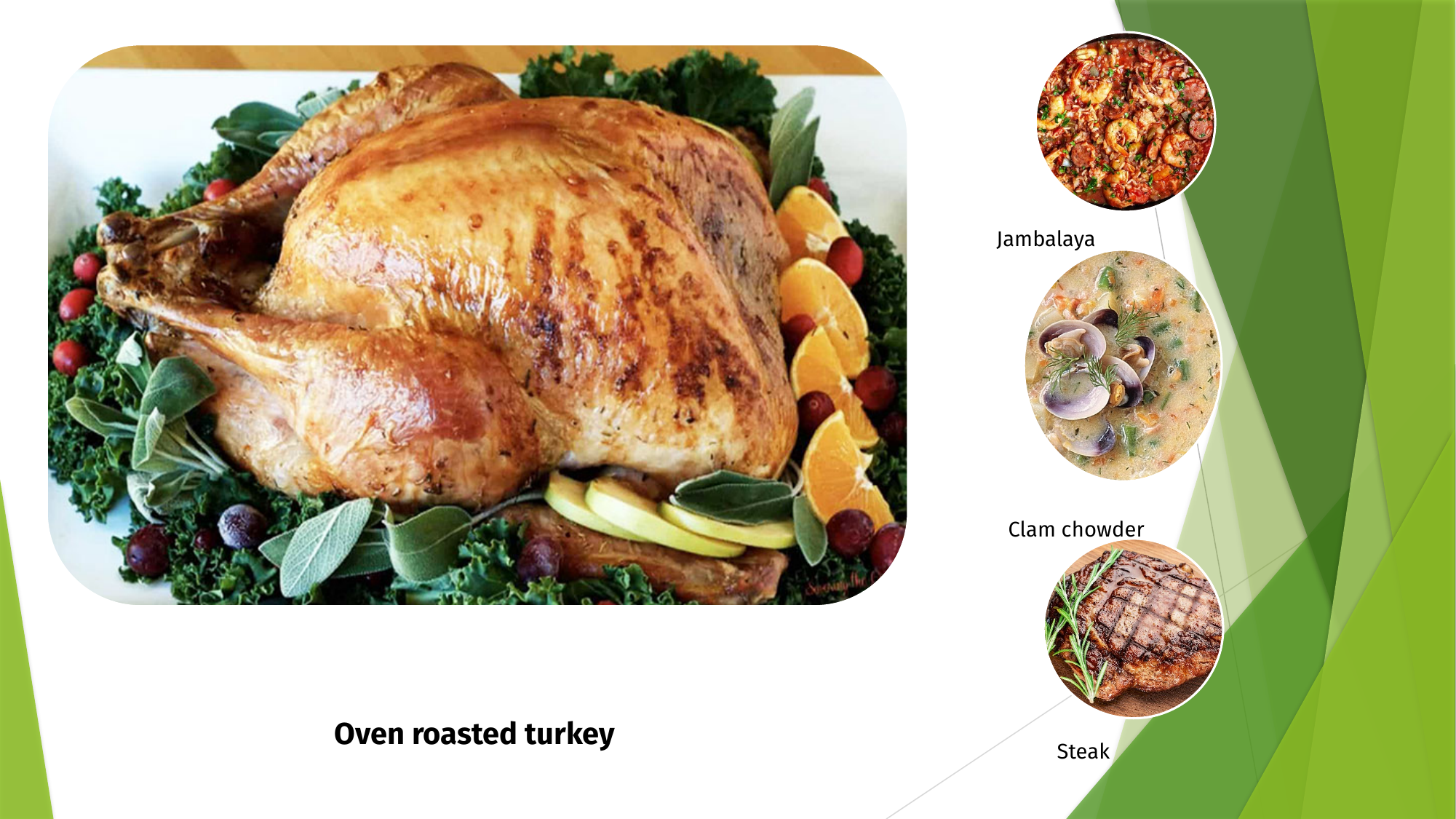

Oven roasted turkey

Jambalaya
Clam chowder

Steak